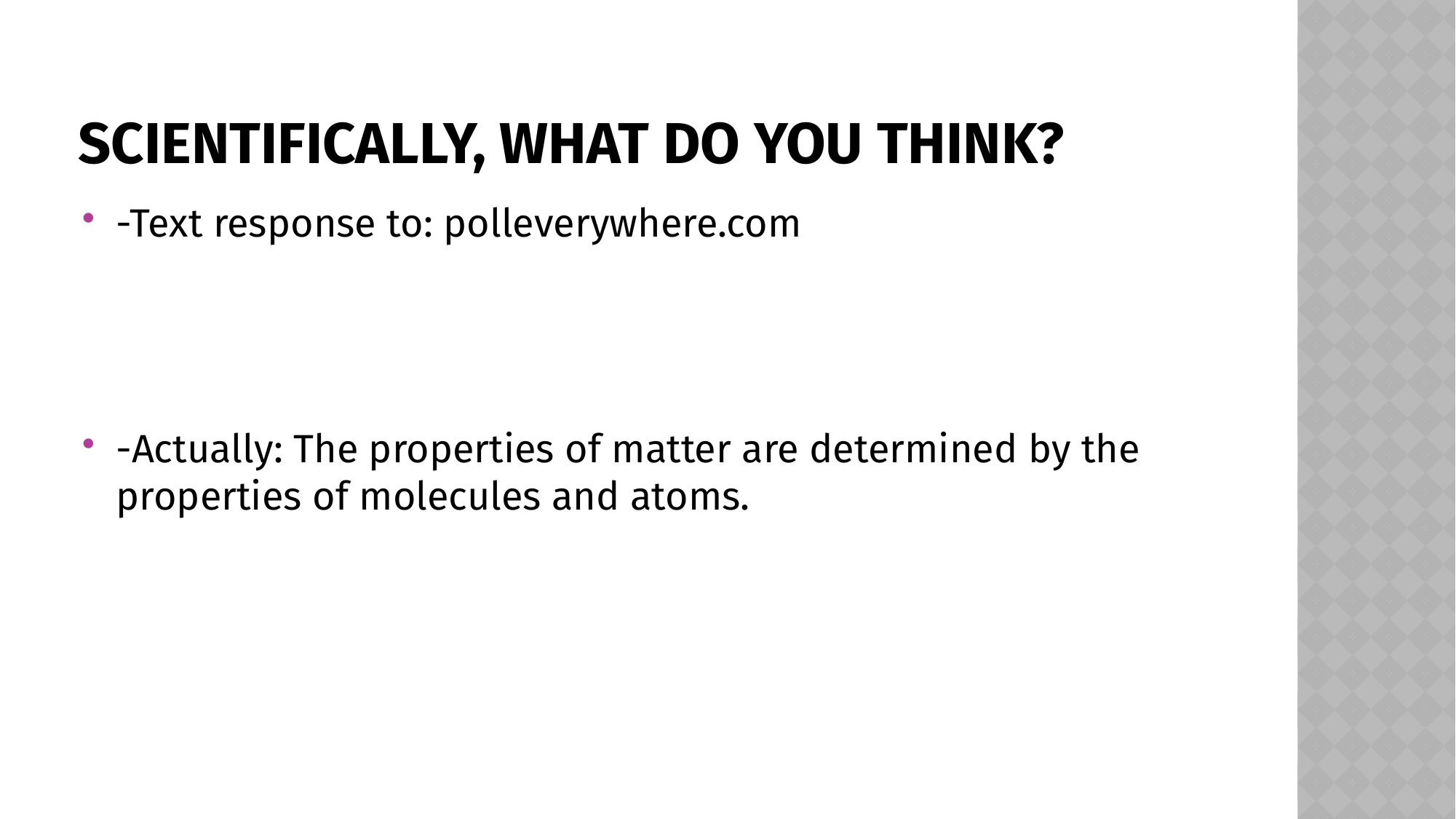

# Scientifically, what do you think?
-Text response to: polleverywhere.com

-Actually: The properties of matter are determined by the properties of molecules and atoms.